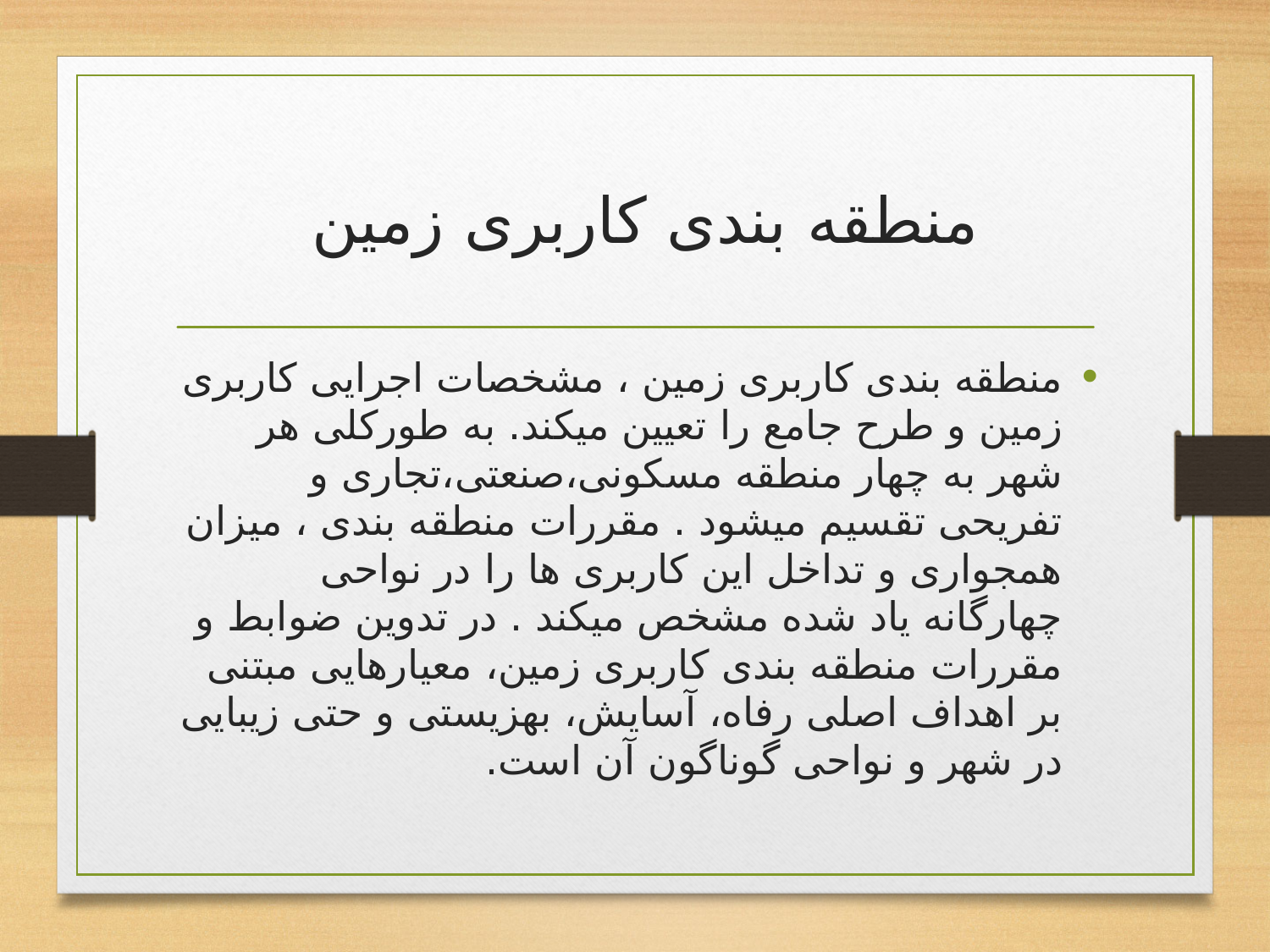

# منطقه بندی کاربری زمین
منطقه بندی کاربری زمین ، مشخصات اجرایی کاربری زمین و طرح جامع را تعیین میکند. به طورکلی هر شهر به چهار منطقه مسکونی،صنعتی،تجاری و تفریحی تقسیم میشود . مقررات منطقه بندی ، میزان همجواری و تداخل این کاربری ها را در نواحی چهارگانه یاد شده مشخص میکند . در تدوین ضوابط و مقررات منطقه بندی کاربری زمین، معیارهایی مبتنی بر اهداف اصلی رفاه، آسایش، بهزیستی و حتی زیبایی در شهر و نواحی گوناگون آن است.